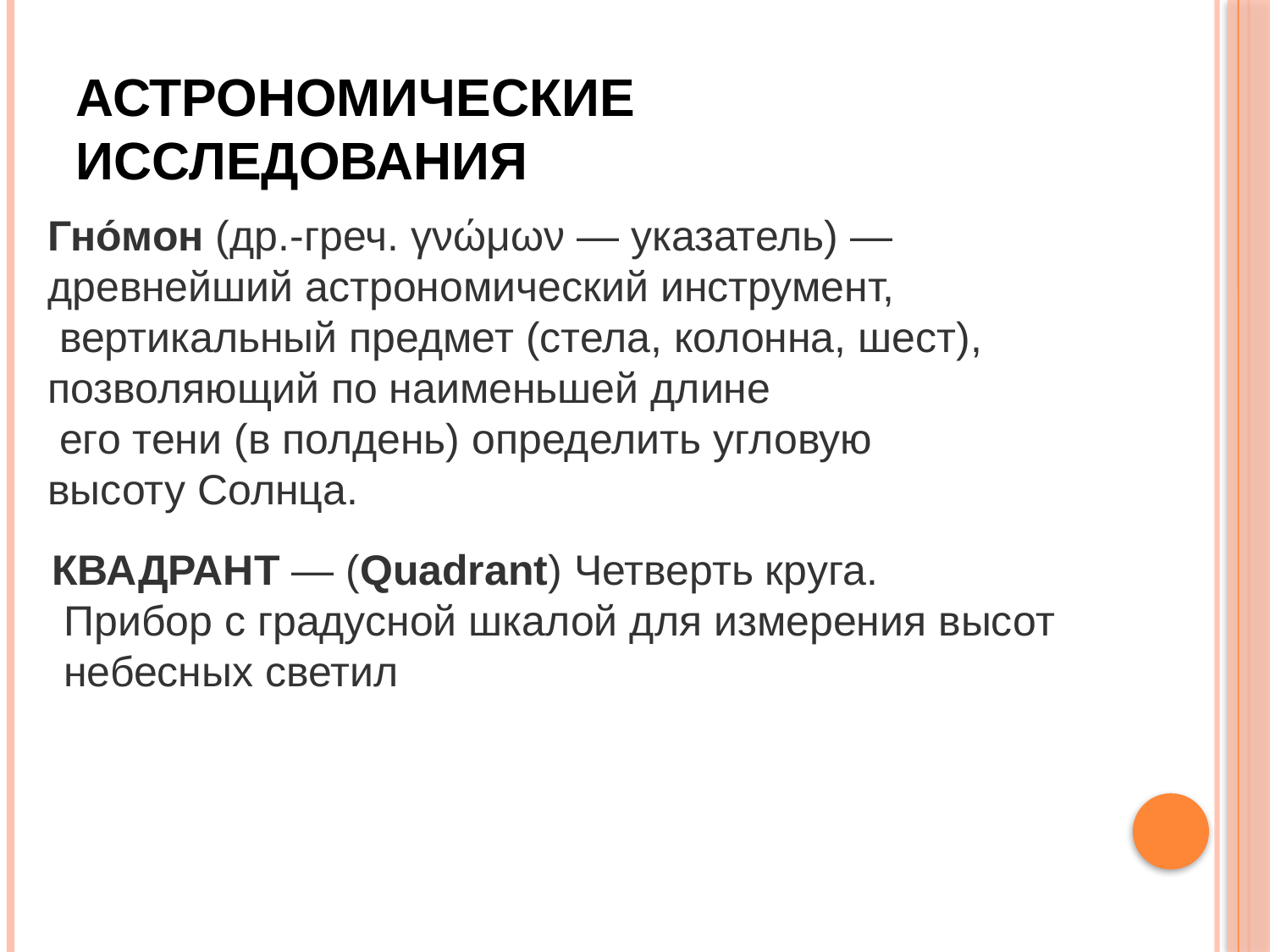

# АСТРОНОМИЧЕСКИЕ ИССЛЕДОВАНИЯ
Гно́мон (др.-греч. γνώμων — указатель) — древнейший астрономический инструмент,
 вертикальный предмет (стела, колонна, шест), позволяющий по наименьшей длине
 его тени (в полдень) определить угловую высоту Солнца.

КВАДРАНТ — (Quadrant) Четверть круга.
 Прибор с градусной шкалой для измерения высот
 небесных светил